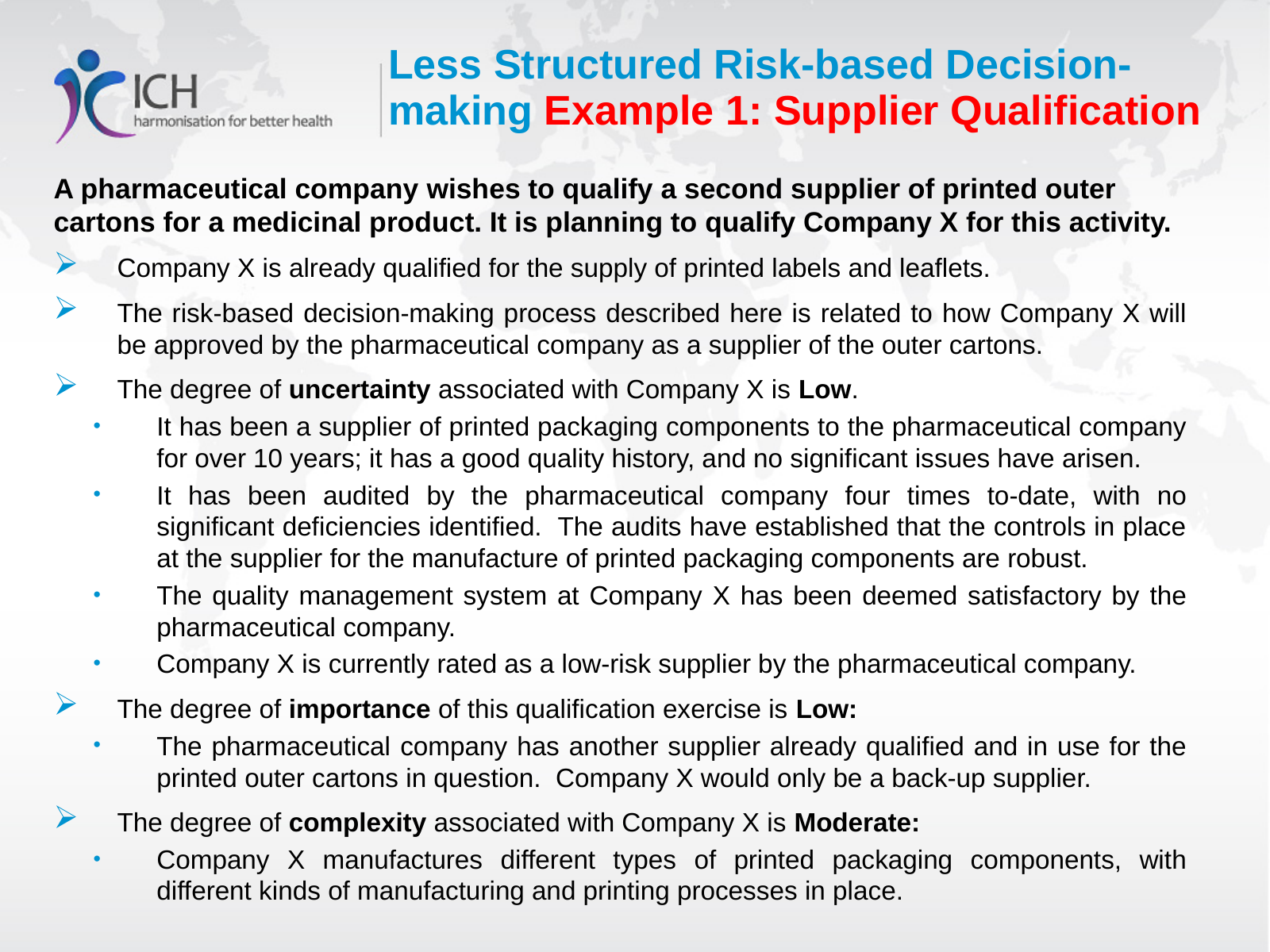

# Less Structured Risk-based Decision-making Example 1: Supplier Qualification
A pharmaceutical company wishes to qualify a second supplier of printed outer cartons for a medicinal product. It is planning to qualify Company X for this activity.
Company X is already qualified for the supply of printed labels and leaflets.
The risk-based decision-making process described here is related to how Company X will be approved by the pharmaceutical company as a supplier of the outer cartons.
The degree of uncertainty associated with Company X is Low.
It has been a supplier of printed packaging components to the pharmaceutical company for over 10 years; it has a good quality history, and no significant issues have arisen.
It has been audited by the pharmaceutical company four times to-date, with no significant deficiencies identified.  The audits have established that the controls in place at the supplier for the manufacture of printed packaging components are robust.
The quality management system at Company X has been deemed satisfactory by the pharmaceutical company.
Company X is currently rated as a low-risk supplier by the pharmaceutical company.
The degree of importance of this qualification exercise is Low:
The pharmaceutical company has another supplier already qualified and in use for the printed outer cartons in question.  Company X would only be a back-up supplier.
The degree of complexity associated with Company X is Moderate:
Company X manufactures different types of printed packaging components, with different kinds of manufacturing and printing processes in place.